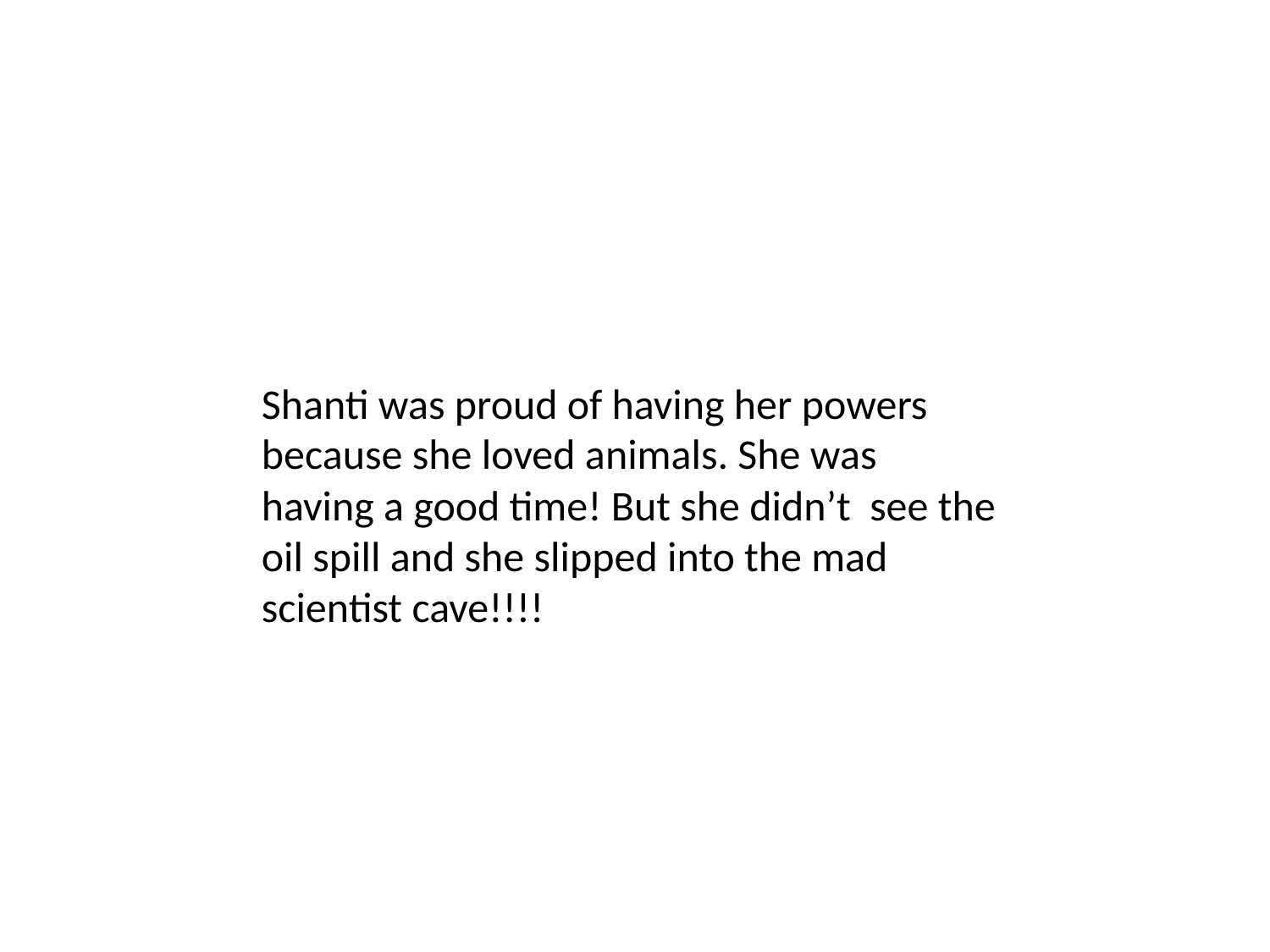

Shanti was proud of having her powers because she loved animals. She was having a good time! But she didn’t  see the oil spill and she slipped into the mad scientist cave!!!!